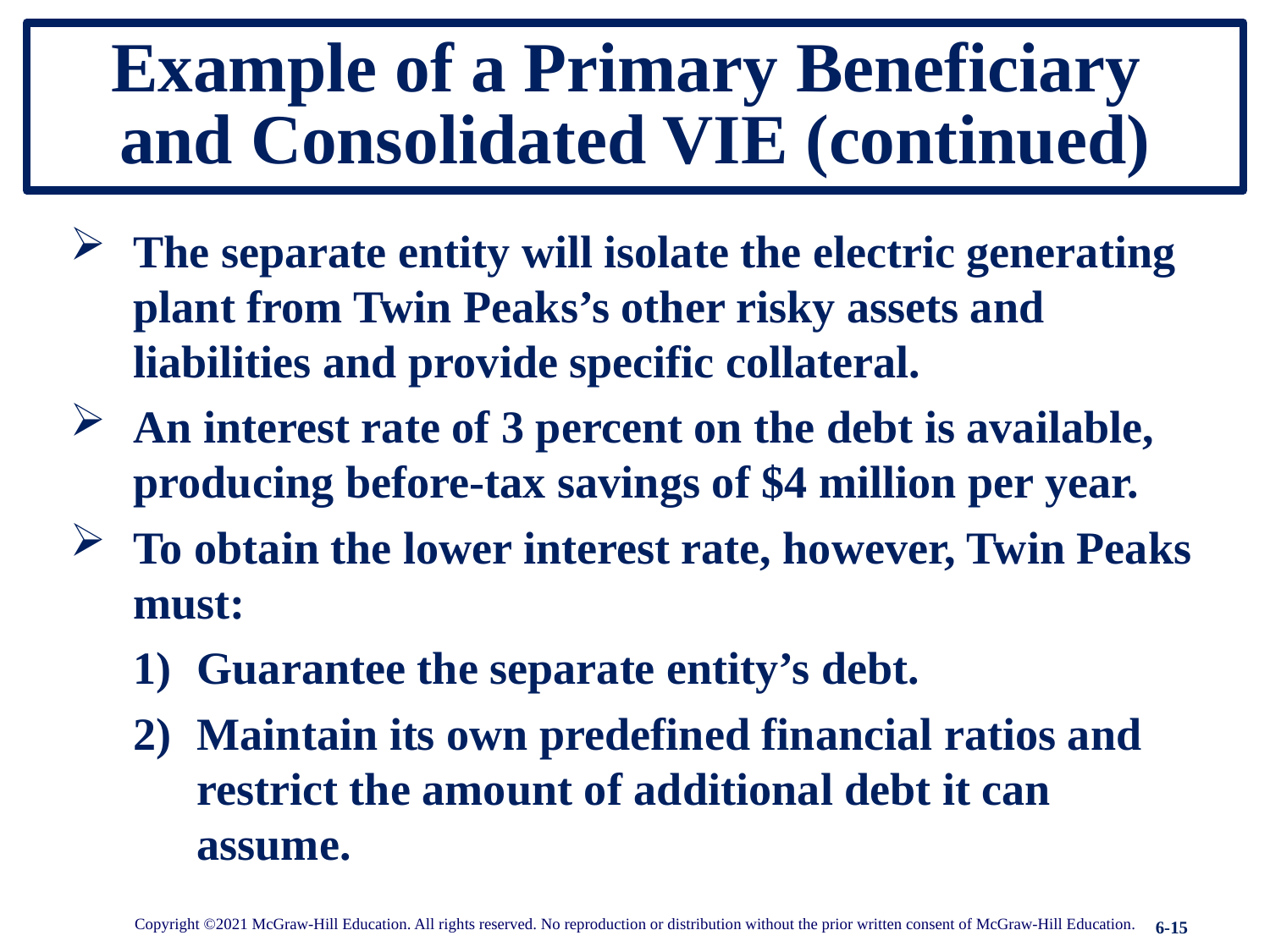

# Example of a Primary Beneficiary and Consolidated VIE (continued)
The separate entity will isolate the electric generating plant from Twin Peaks’s other risky assets and liabilities and provide specific collateral.
An interest rate of 3 percent on the debt is available, producing before-tax savings of $4 million per year.
To obtain the lower interest rate, however, Twin Peaks must:
Guarantee the separate entity’s debt.
Maintain its own predefined financial ratios and restrict the amount of additional debt it can assume.
Copyright ©2021 McGraw-Hill Education. All rights reserved. No reproduction or distribution without the prior written consent of McGraw-Hill Education.
6-15